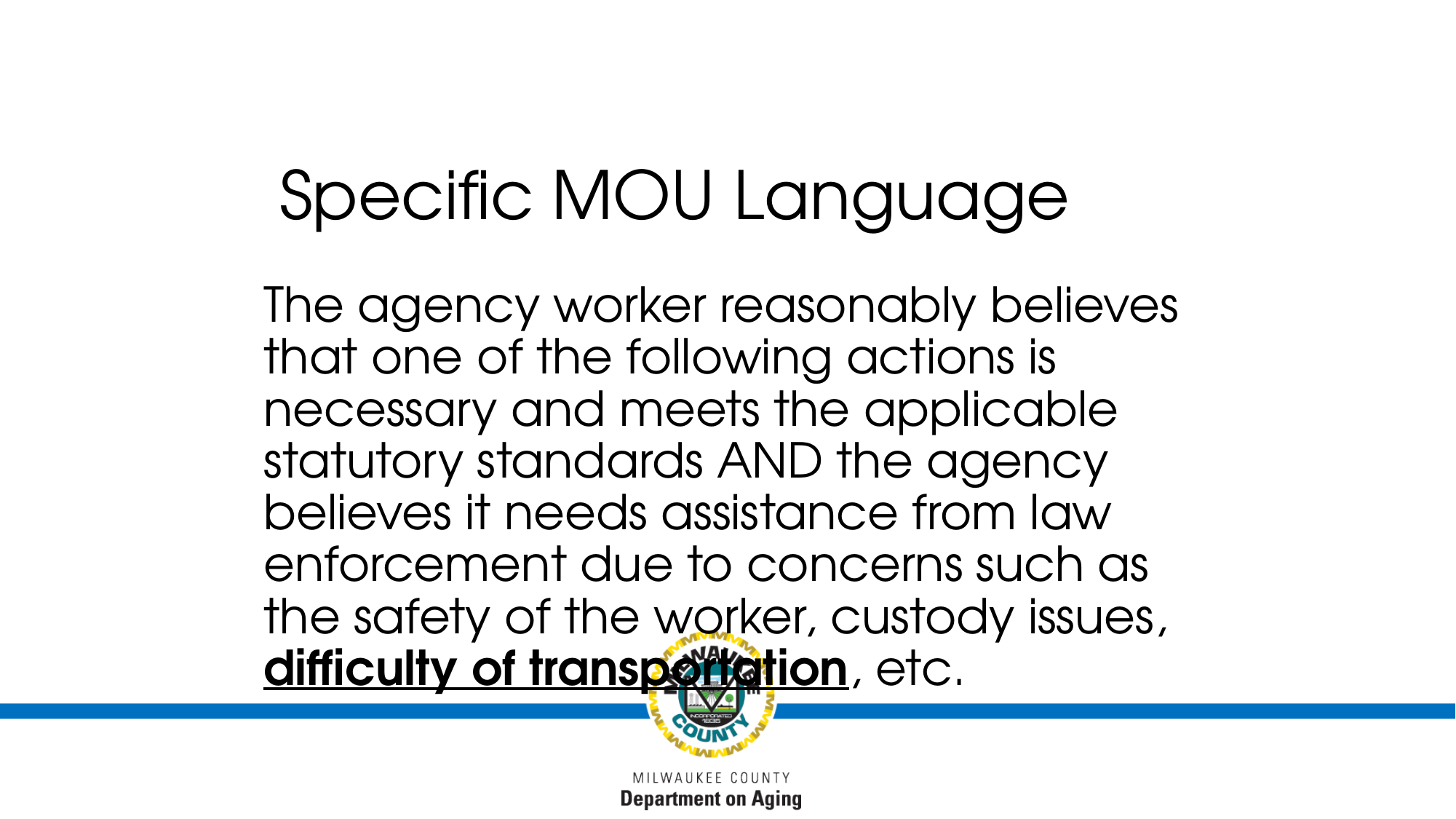

# Specific MOU Language
The agency worker reasonably believes that one of the following actions is necessary and meets the applicable statutory standards AND the agency believes it needs assistance from law enforcement due to concerns such as the safety of the worker, custody issues, difficulty of transportation, etc.